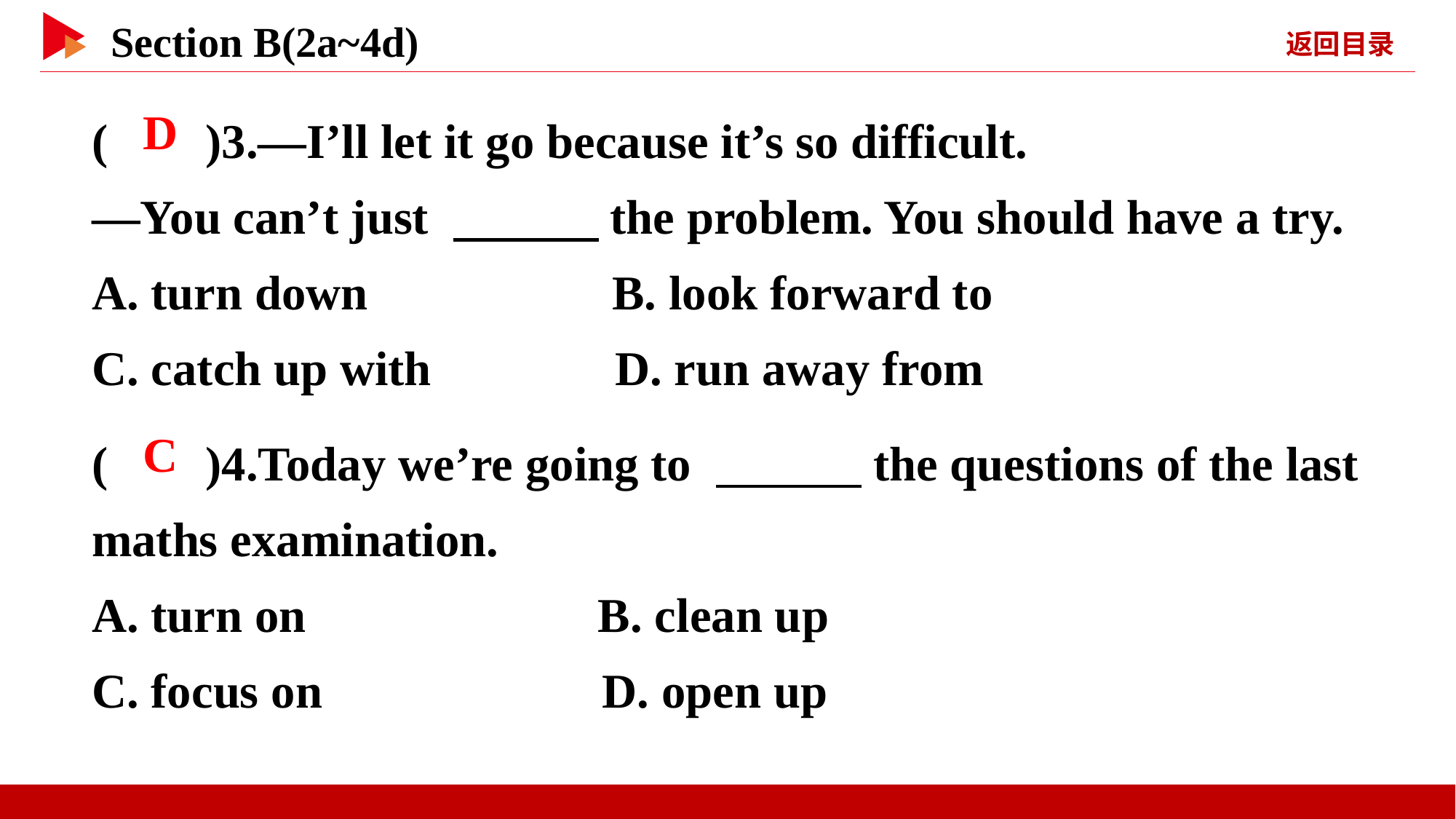

(        )3.—I’ll let it go because it’s so difficult.
—You can’t just 　　　the problem. You should have a try.
A. turn down                    B. look forward to
C. catch up with               D. run away from
   D
(        )4.Today we’re going to 　　　the questions of the last maths examination.
A. turn on                        B. clean up
C. focus on                       D. open up
   C